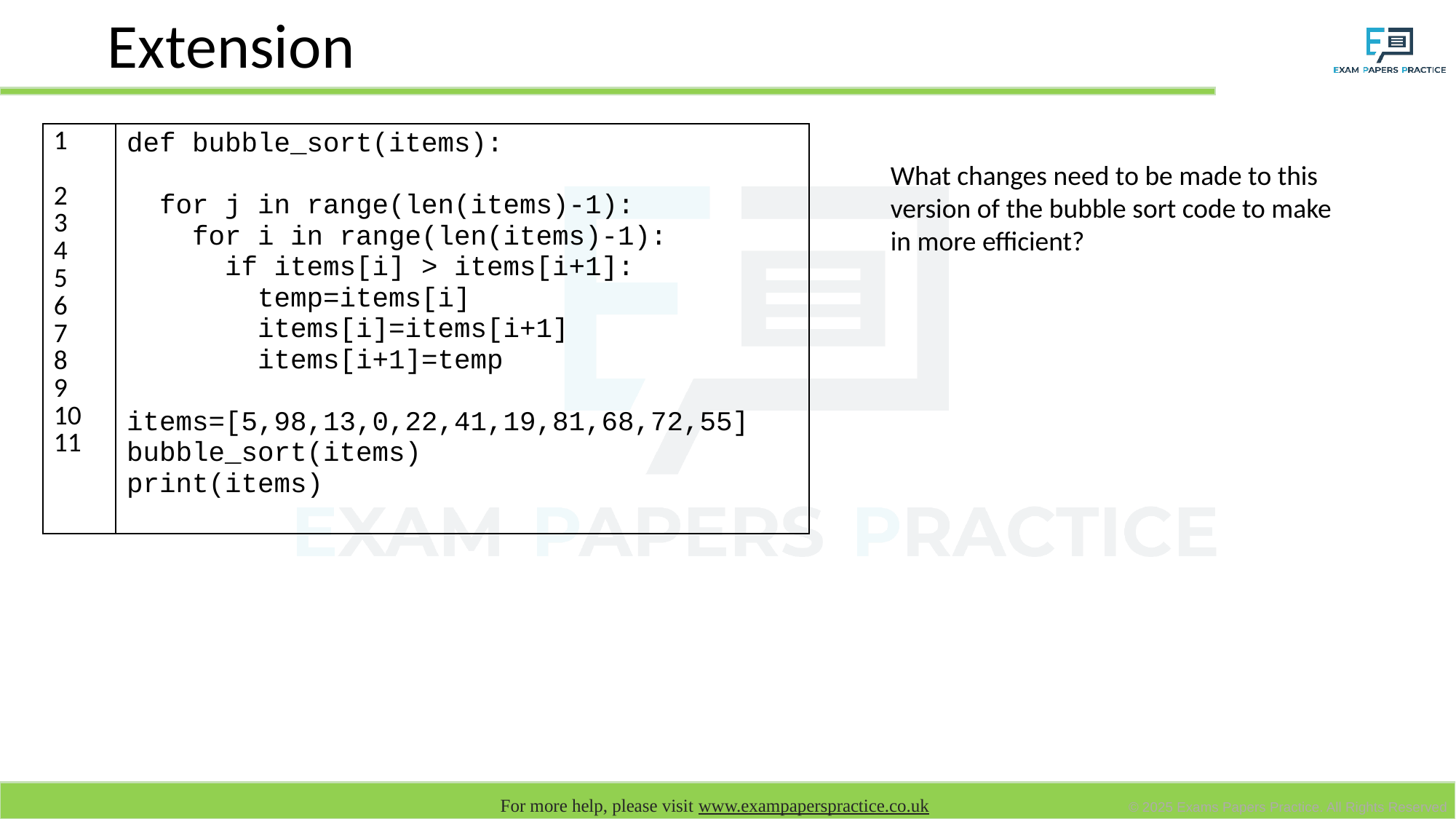

# Extension
| 1 2 3 4 5 6 7 8 9 10 11 | def bubble\_sort(items): for j in range(len(items)-1): for i in range(len(items)-1): if items[i] > items[i+1]: temp=items[i] items[i]=items[i+1] items[i+1]=temp items=[5,98,13,0,22,41,19,81,68,72,55] bubble\_sort(items) print(items) |
| --- | --- |
What changes need to be made to this version of the bubble sort code to make in more efficient?